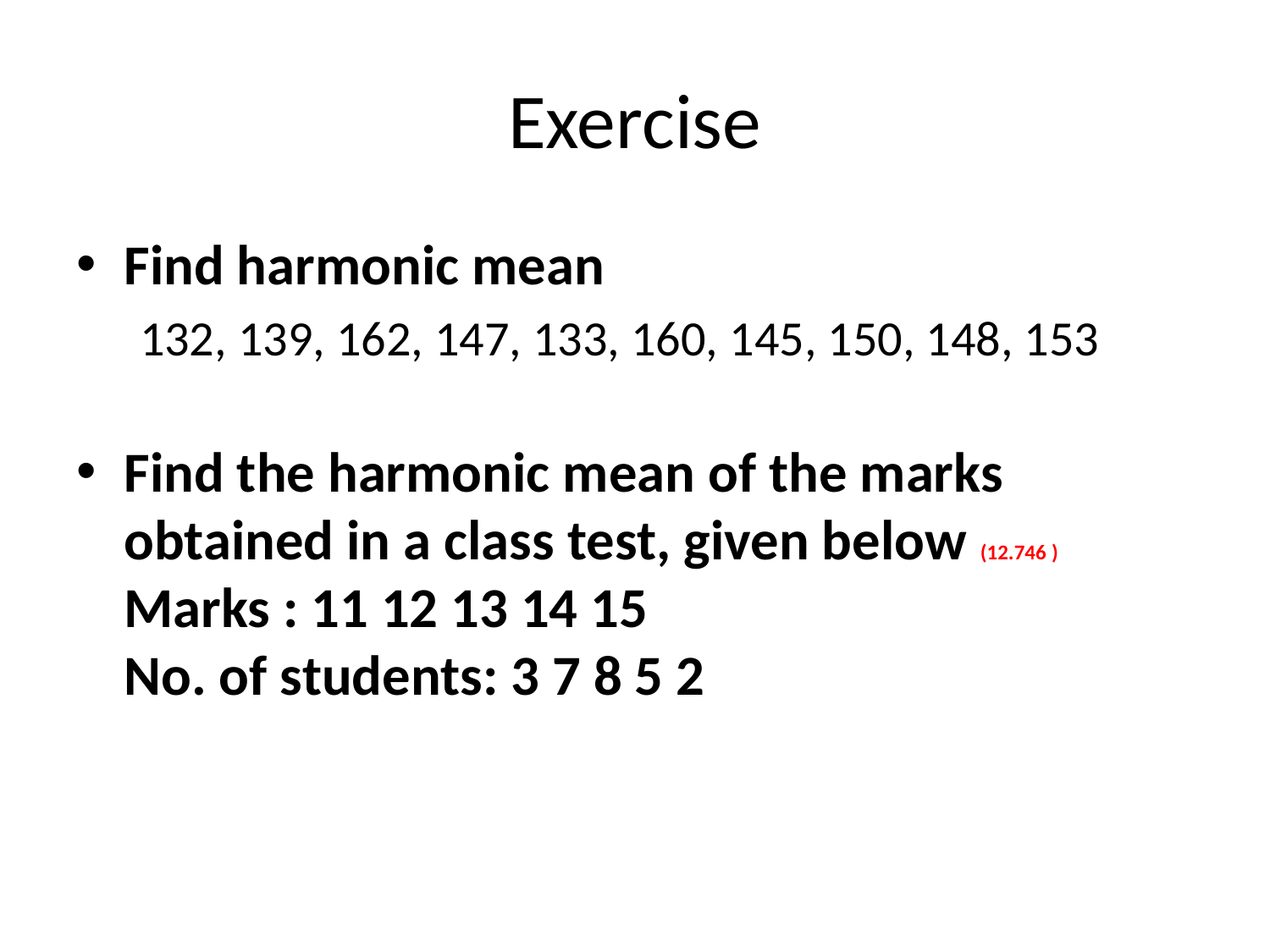

# Exercise
Find harmonic mean
132, 139, 162, 147, 133, 160, 145, 150, 148, 153
Find the harmonic mean of the marks obtained in a class test, given below (12.746 )
Marks : 11 12 13 14 15
No. of students: 3 7 8 5 2